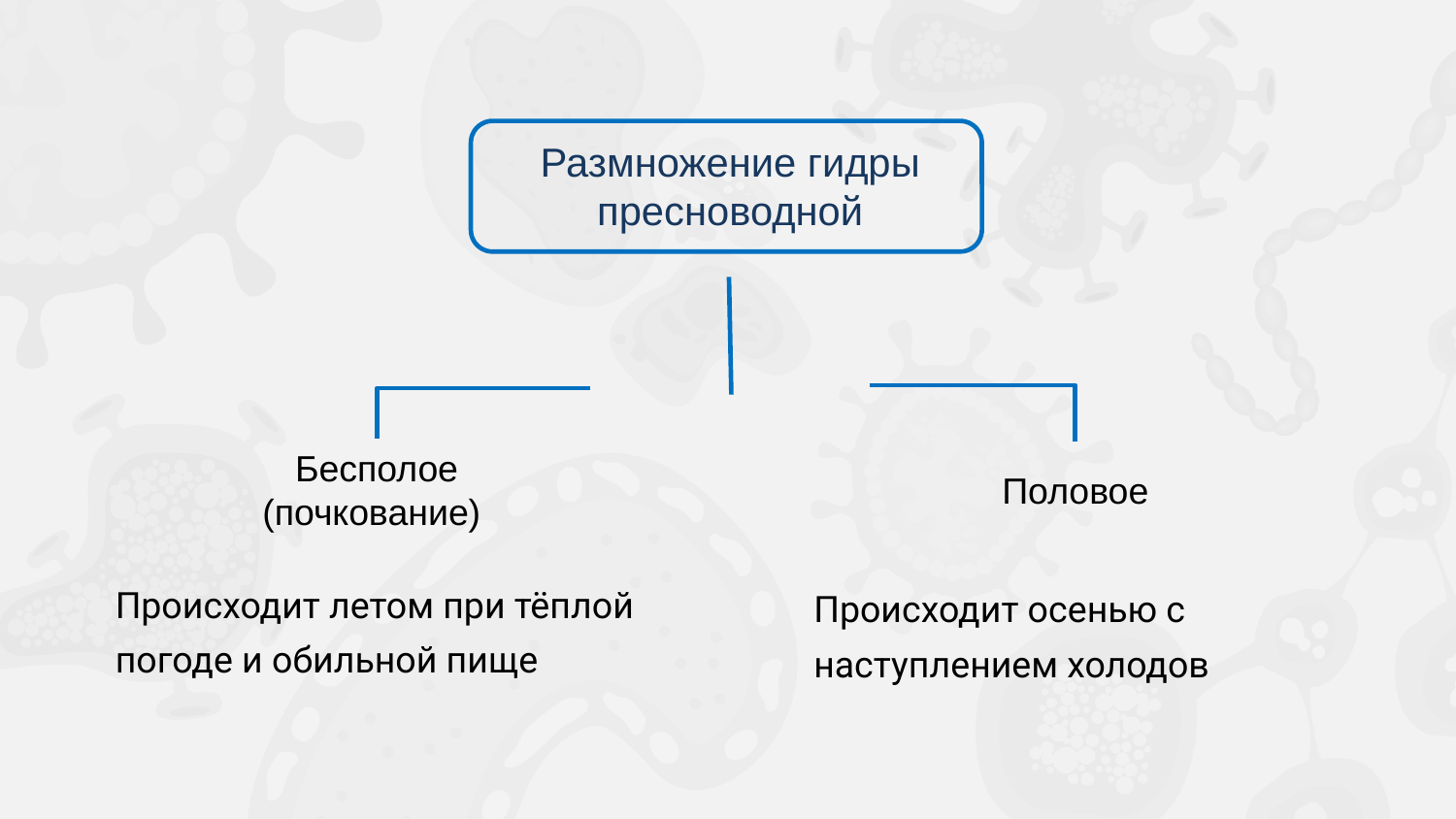

Размножение гидры пресноводной
Бесполое (почкование)
Половое
Происходит летом при тёплой
погоде и обильной пище
Происходит осенью с
наступлением холодов